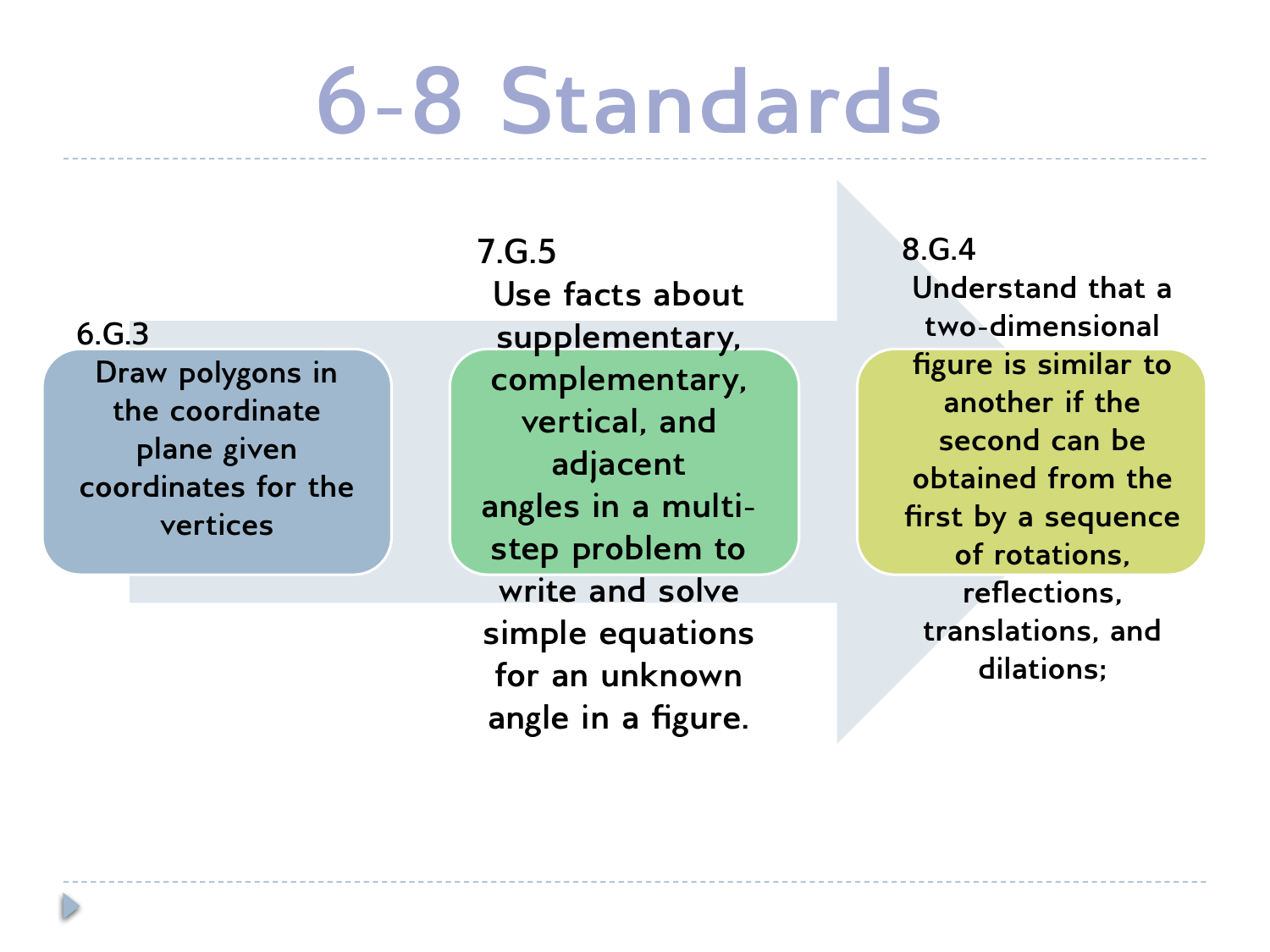

6-8 Standards

7.G.5
Use facts about supplementary, complementary, vertical, and adjacent
angles in a multi-step problem to write and solve simple equations for an unknown angle in a figure.
8.G.4
Understand that a two-dimensional figure is similar to another if the
second can be obtained from the first by a sequence of rotations,
reflections, translations, and dilations;
6.G.3
Draw polygons in the coordinate plane given coordinates for the vertices